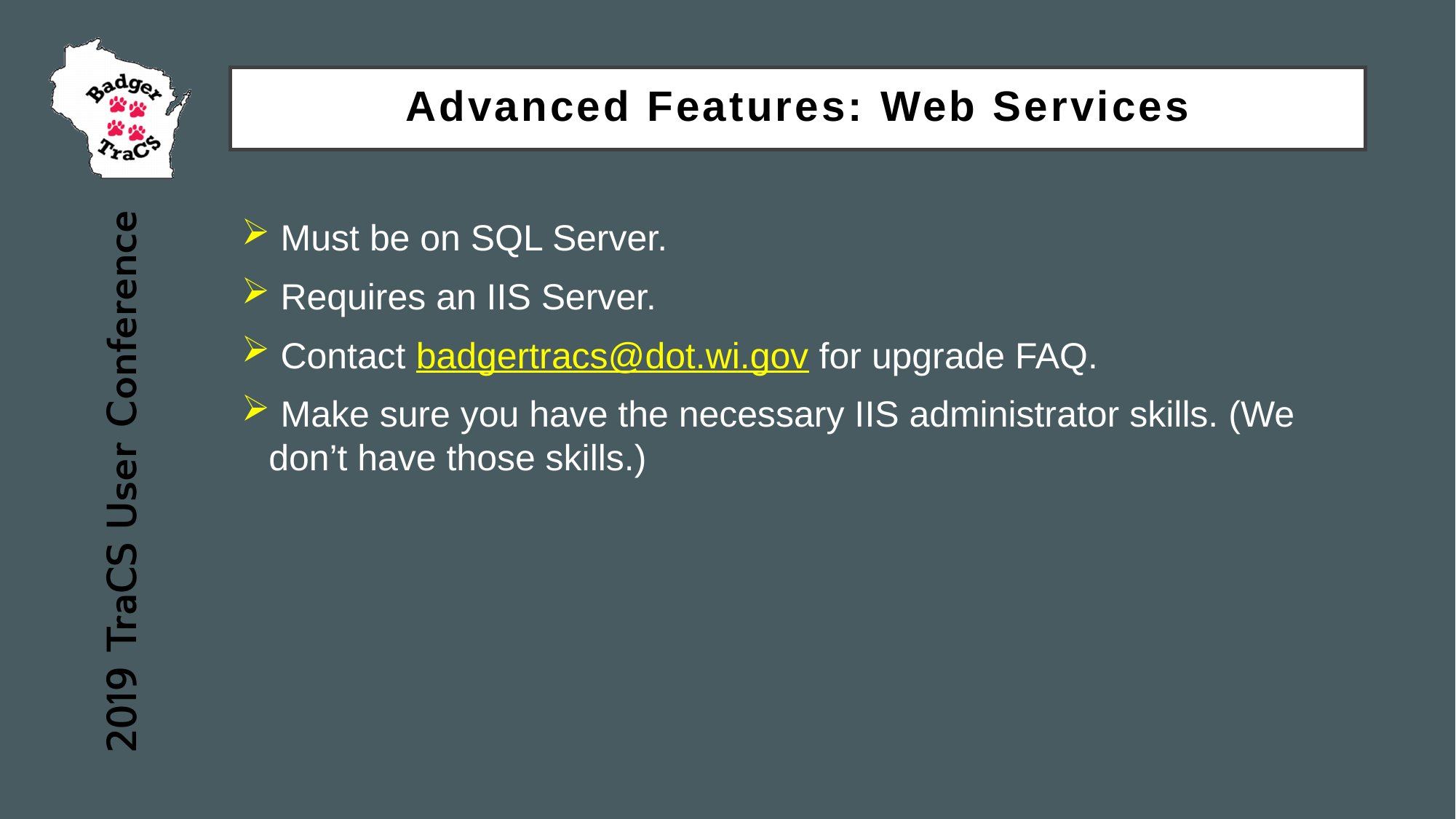

Advanced Features: Web Services
 Must be on SQL Server.
 Requires an IIS Server.
 Contact badgertracs@dot.wi.gov for upgrade FAQ.
 Make sure you have the necessary IIS administrator skills. (We don’t have those skills.)